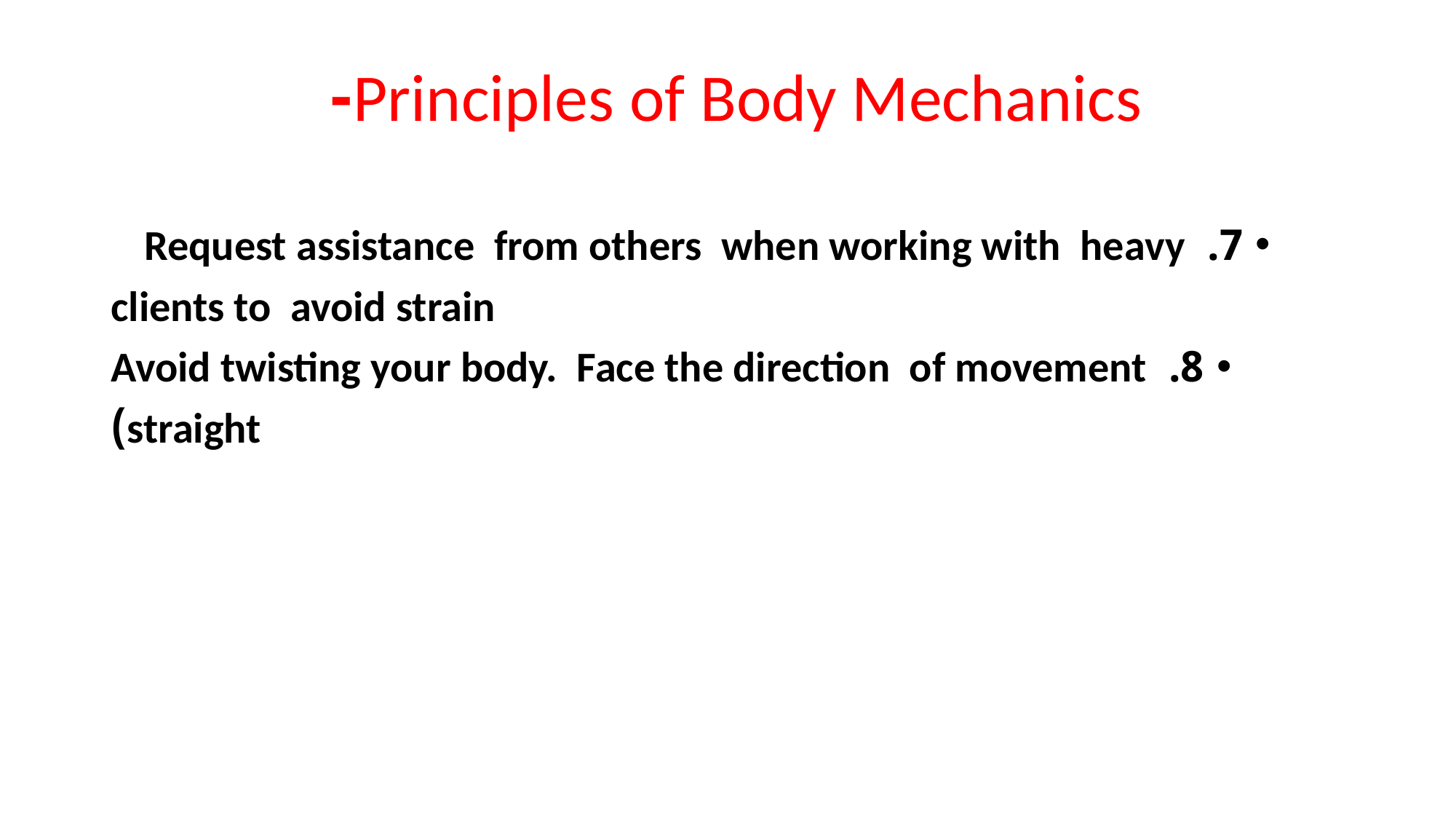

# Principles of Body Mechanics-
7.  Request assistance  from others  when working with  heavy
     clients to  avoid strain
8.  Avoid twisting your body.  Face the direction  of movement
straight)